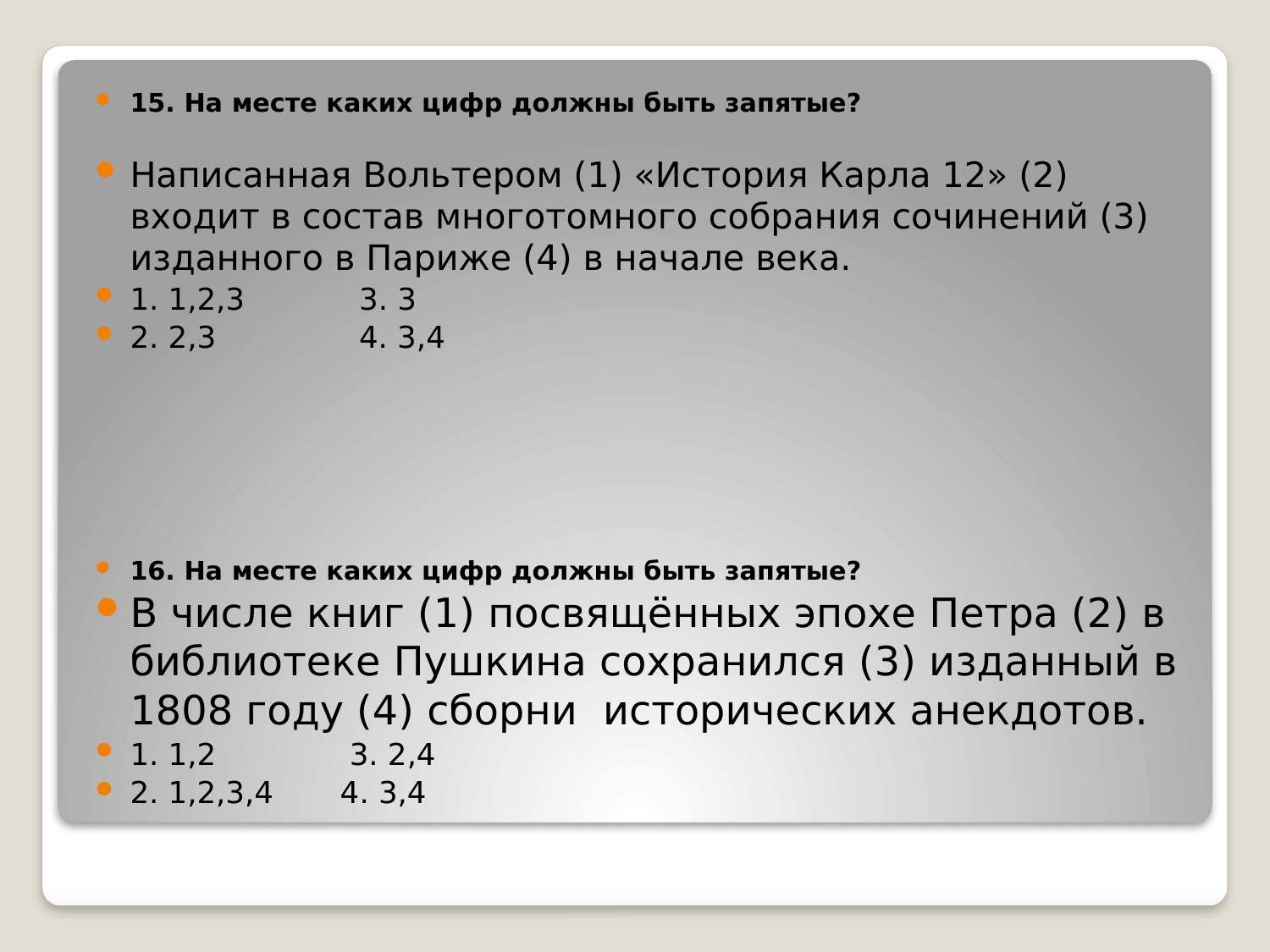

15. На месте каких цифр должны быть запятые?

Написанная Вольтером (1) «История Карла 12» (2) входит в состав многотомного собрания сочинений (3) изданного в Париже (4) в начале века.
1. 1,2,3            3. 3
2. 2,3               4. 3,4

16. На месте каких цифр должны быть запятые?
В числе книг (1) посвящённых эпохе Петра (2) в библиотеке Пушкина сохранился (3) изданный в 1808 году (4) сборни  исторических анекдотов.
1. 1,2              3. 2,4
2. 1,2,3,4       4. 3,4